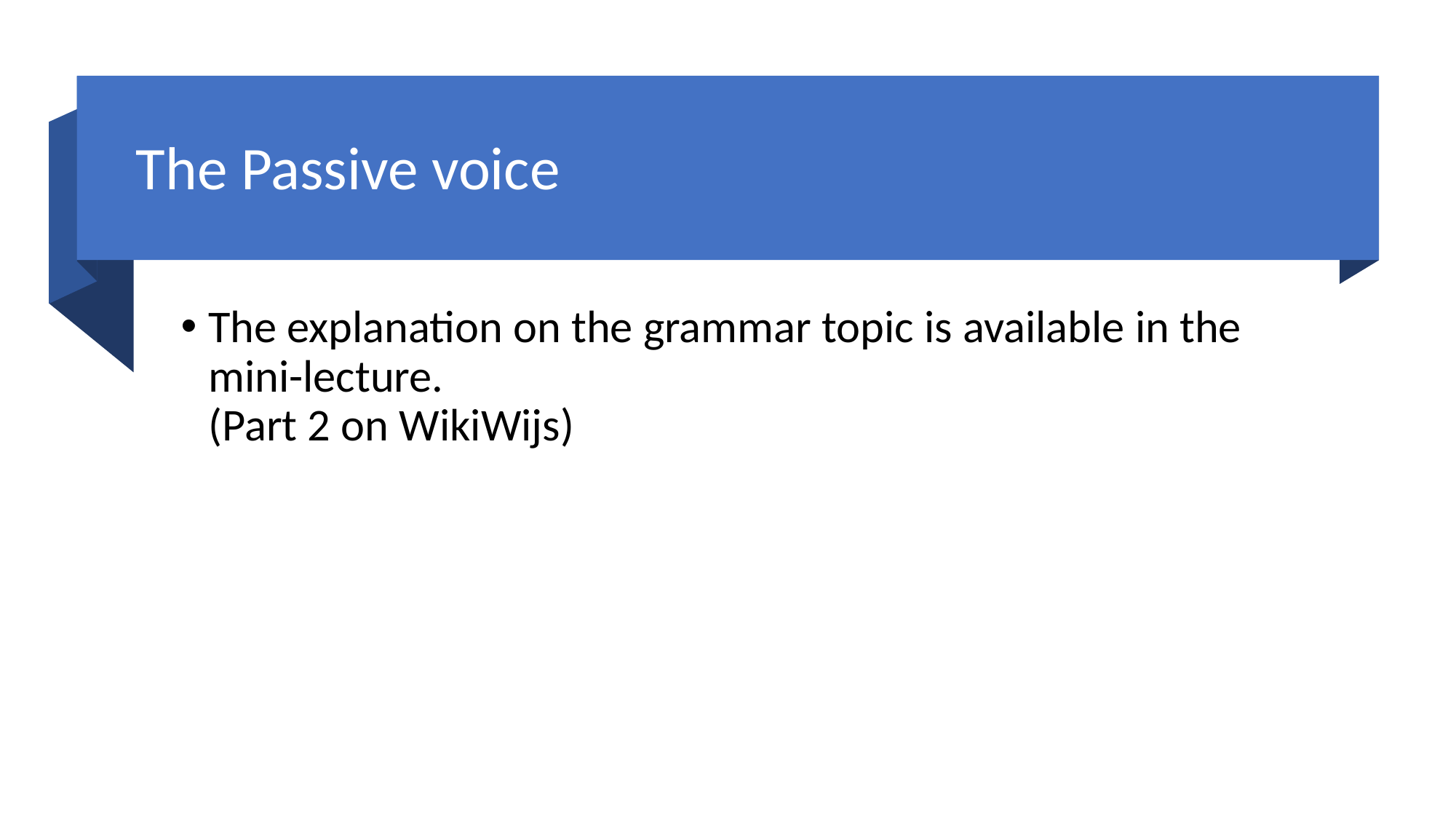

# The Passive voice
The explanation on the grammar topic is available in the mini-lecture.
(Part 2 on WikiWijs)